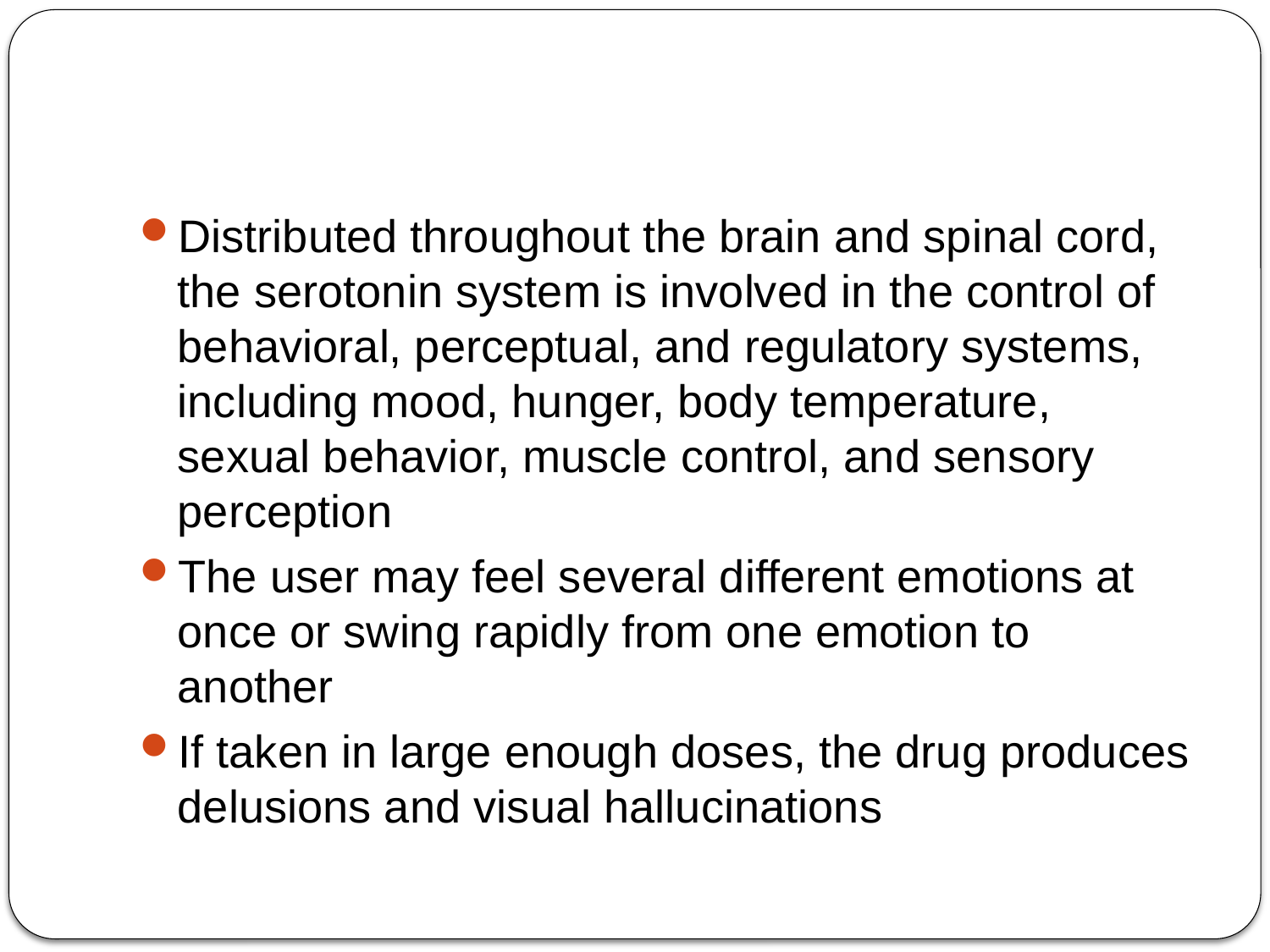

#
Distributed throughout the brain and spinal cord, the serotonin system is involved in the control of behavioral, perceptual, and regulatory systems, including mood, hunger, body temperature, sexual behavior, muscle control, and sensory perception
The user may feel several different emotions at once or swing rapidly from one emotion to another
If taken in large enough doses, the drug produces delusions and visual hallucinations